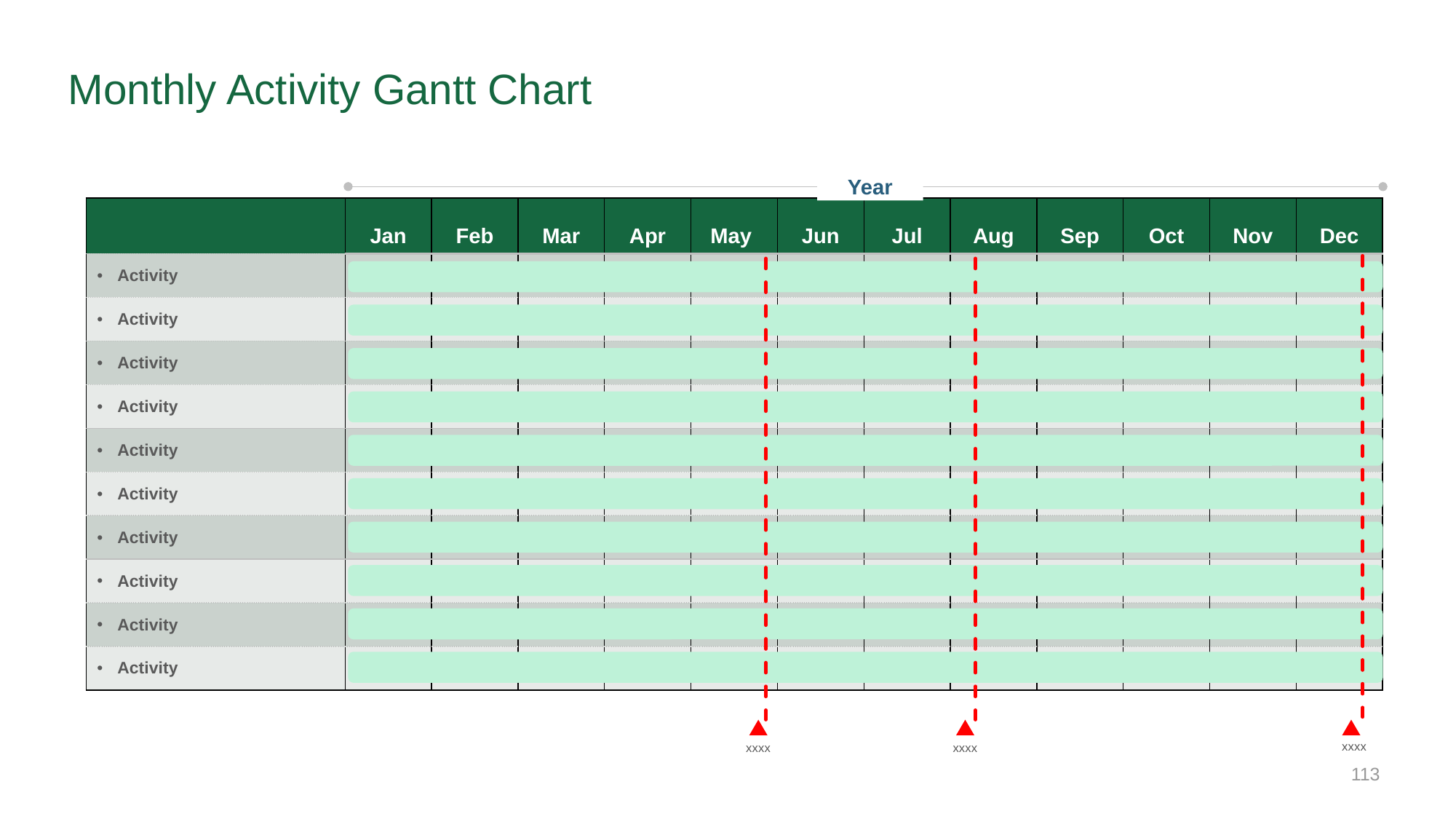

# Monthly Activity Gantt Chart
Year
| Activities | Jan | Feb | Mar | Apr | May | Jun | Jul | Aug | Sep | Oct | Nov | Dec |
| --- | --- | --- | --- | --- | --- | --- | --- | --- | --- | --- | --- | --- |
| Activity |  |  |  |  |  |  |  |  |  |  |  |  |
| Activity |  |  |  |  |  |  |  |  |  |  |  |  |
| Activity |  |  |  |  |  |  |  |  |  |  |  |  |
| Activity |  |  |  |  |  |  |  |  |  |  |  |  |
| Activity |  |  |  |  |  |  |  |  |  |  |  |  |
| Activity |  |  |  |  |  |  |  |  |  |  |  |  |
| Activity |  |  |  |  |  |  |  |  |  |  |  |  |
| Activity |  |  |  |  |  |  |  |  |  |  |  |  |
| Activity |  |  |  |  |  |  |  |  |  |  |  |  |
| Activity |  |  |  |  |  |  |  |  |  |  |  |  |

xxxx
xxxx
xxxx
113